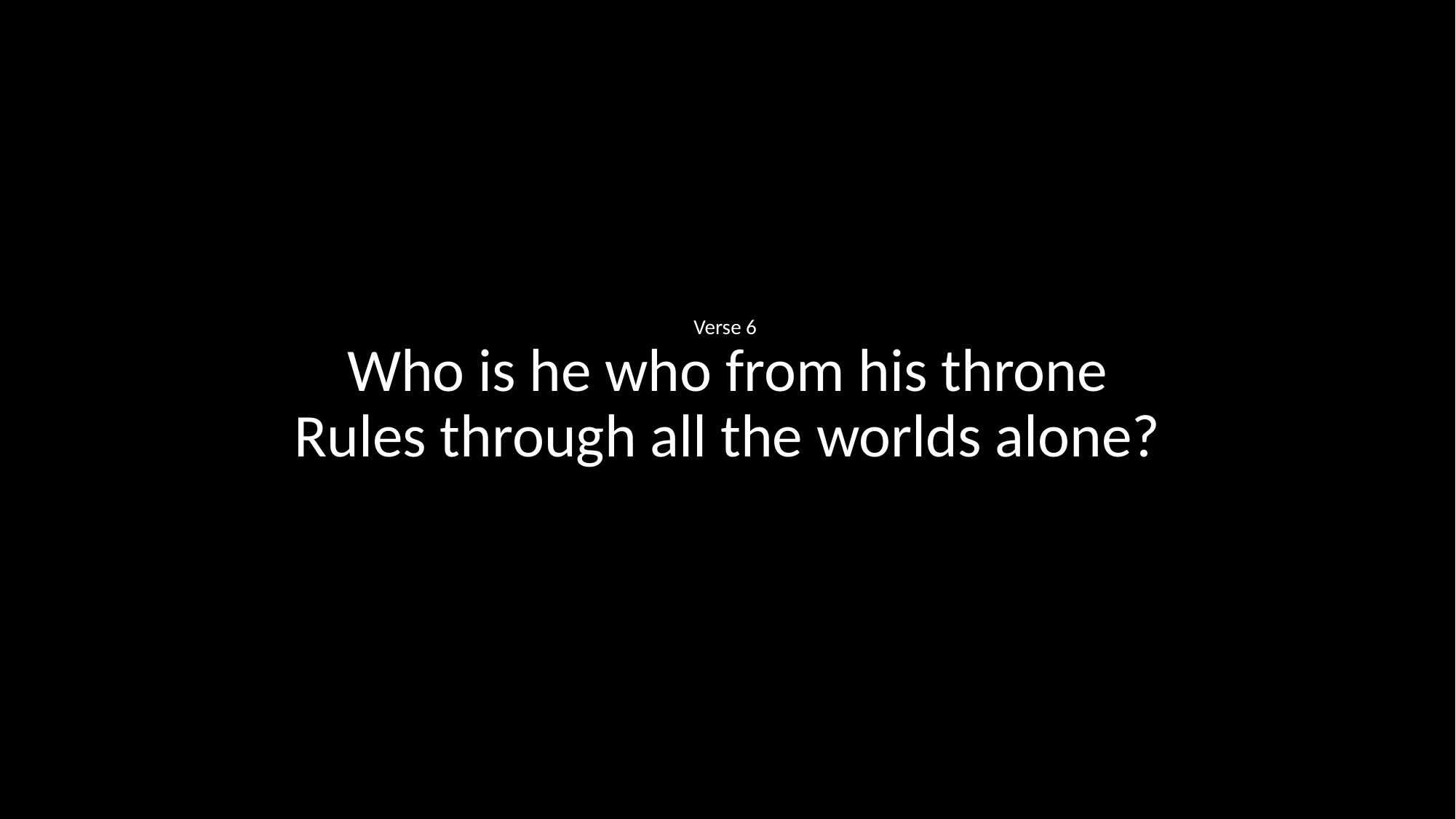

Verse 6
Who is he who from his throne
Rules through all the worlds alone?